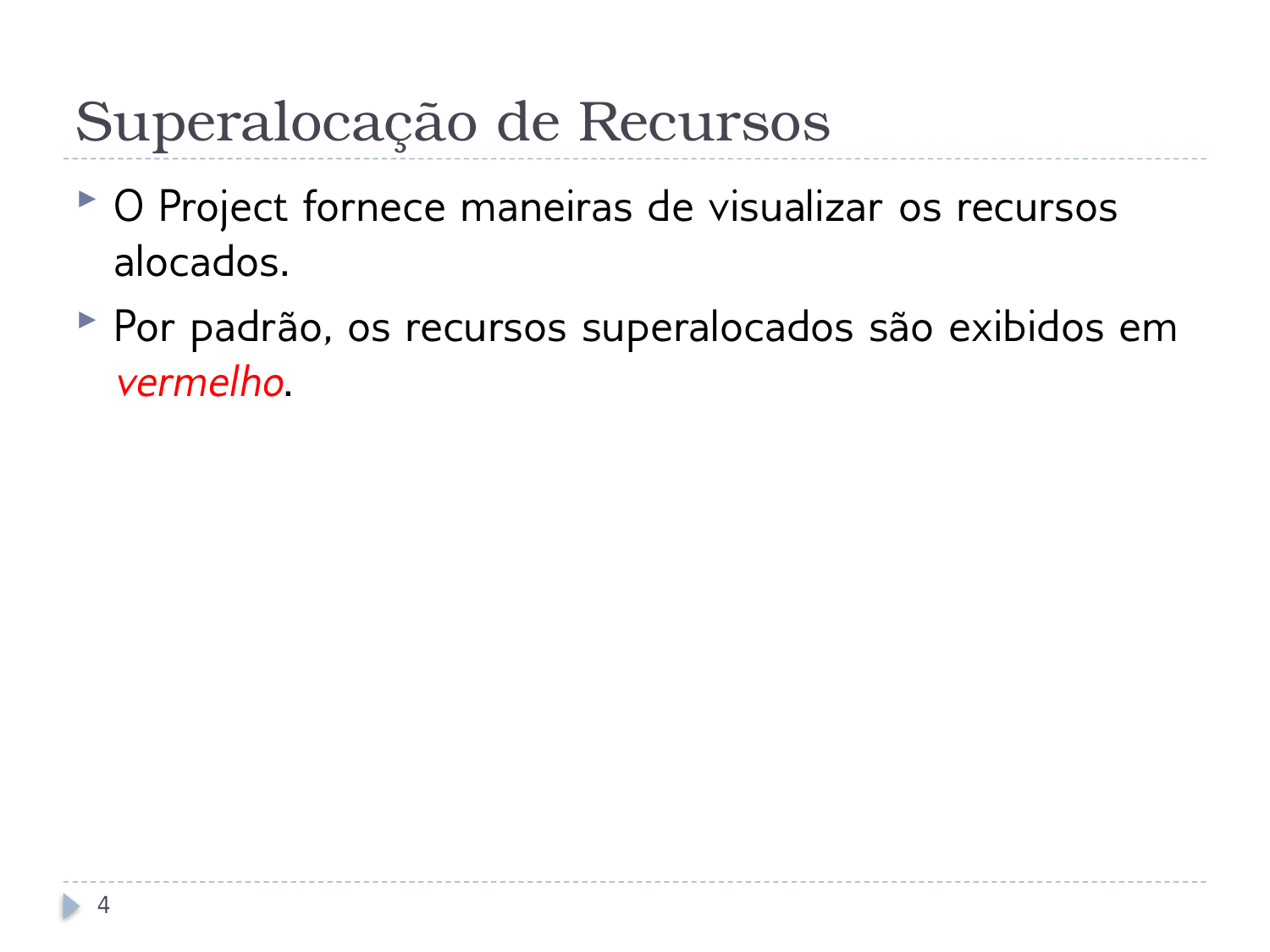

# Superalocação de Recursos
O Project fornece maneiras de visualizar os recursos alocados.
Por padrão, os recursos superalocados são exibidos em vermelho.
4